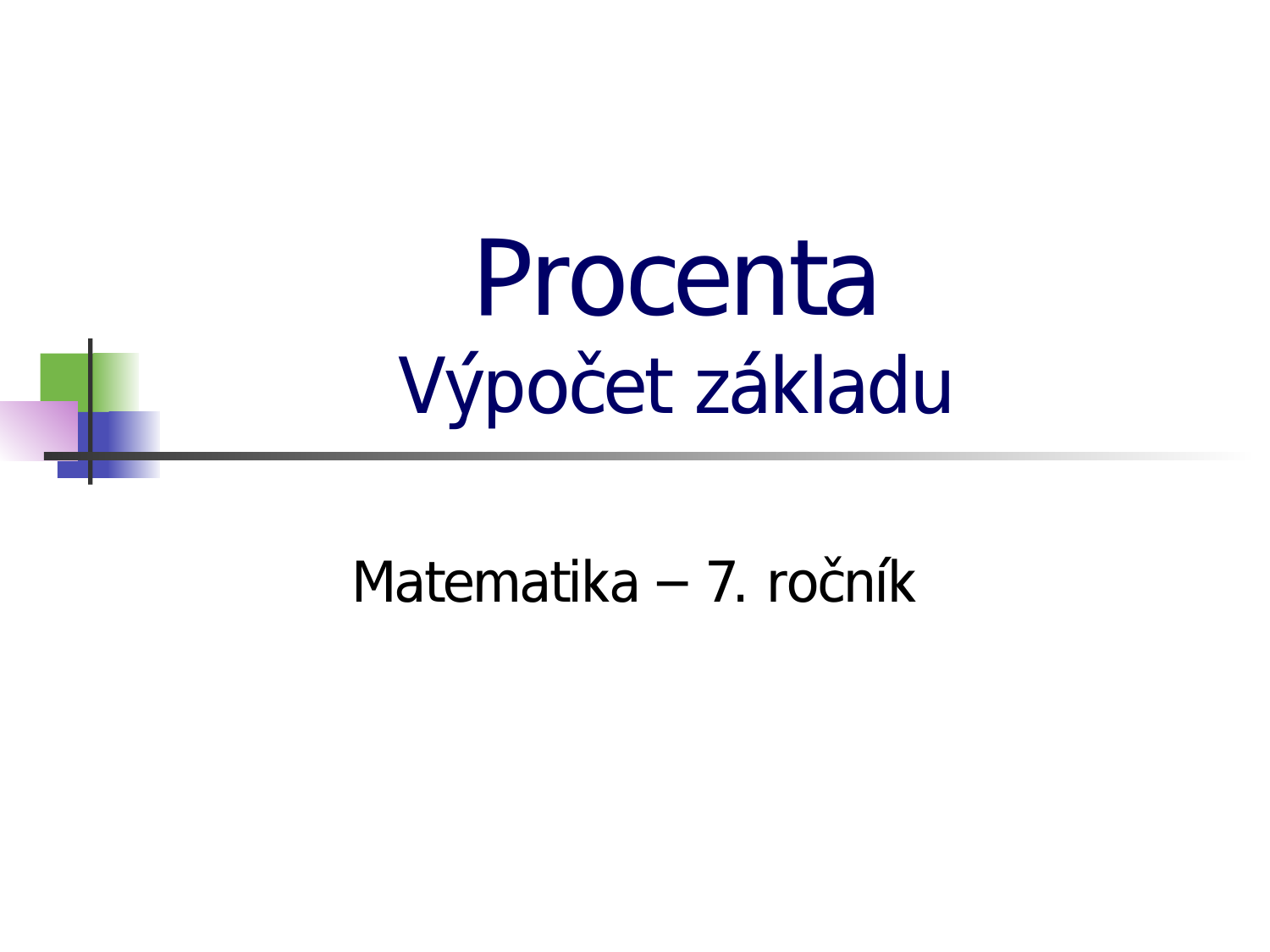

# Procenta Výpočet základu
Matematika – 7. ročník